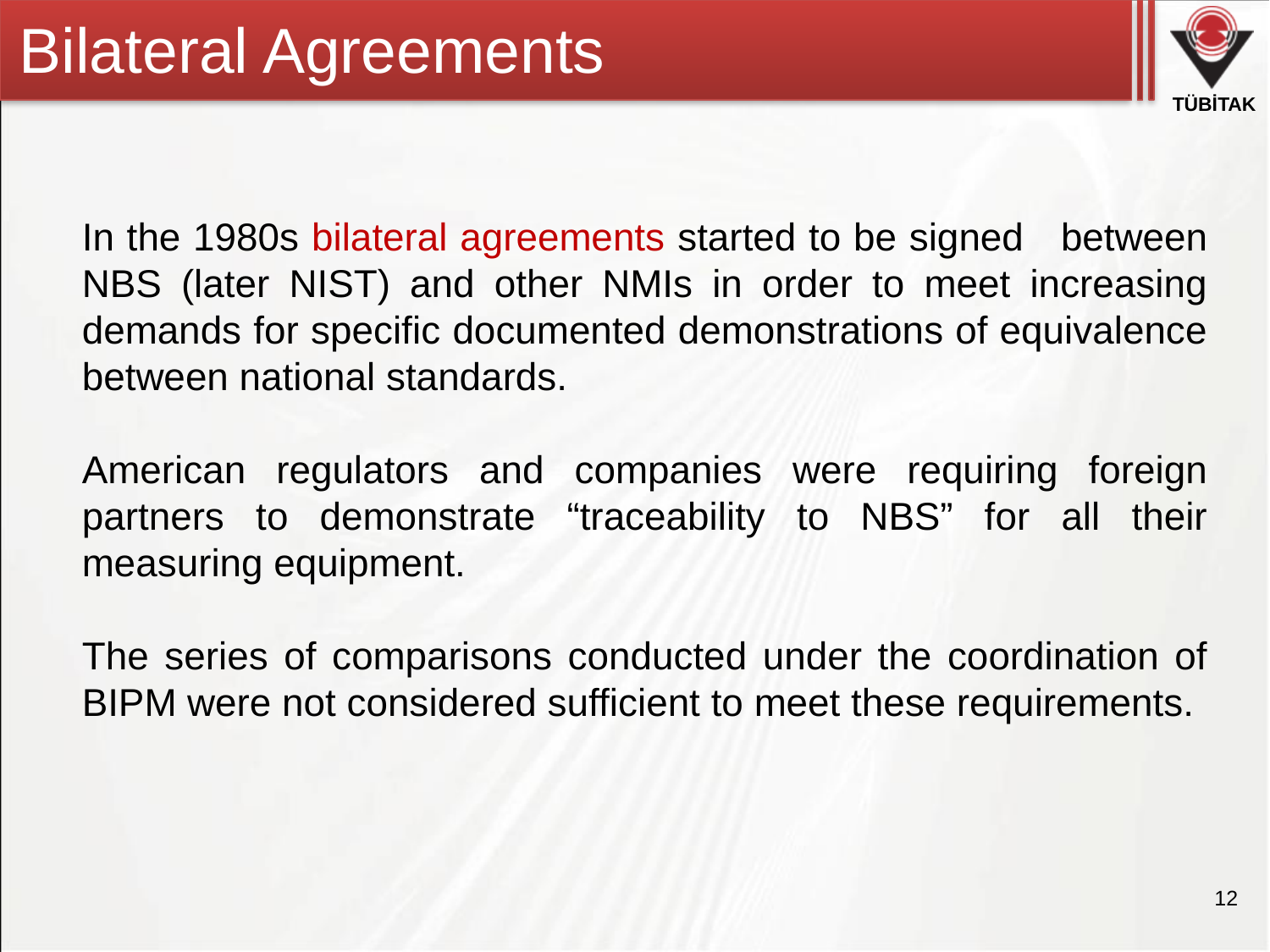

Bilateral Agreements
In the 1980s bilateral agreements started to be signed   between NBS (later NIST) and other NMIs in order to meet increasing demands for specific documented demonstrations of equivalence between national standards.

American regulators and companies were requiring foreign partners to demonstrate “traceability to NBS” for all their measuring equipment.

The series of comparisons conducted under the coordination of BIPM were not considered sufficient to meet these requirements.
12